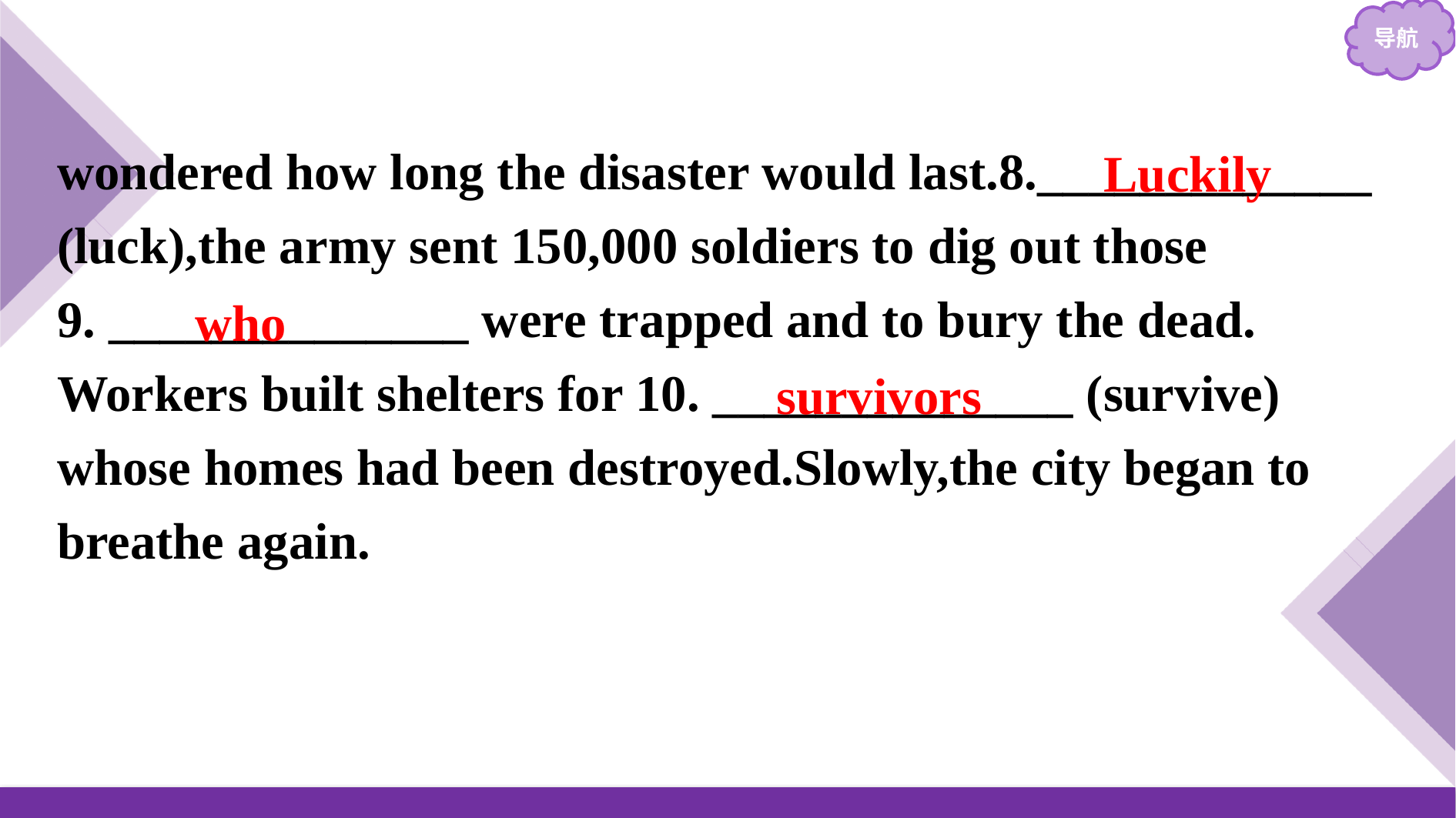

wondered how long the disaster would last.8._____________ (luck),the army sent 150,000 soldiers to dig out those
9. ______________ were trapped and to bury the dead. Workers built shelters for 10. ______________ (survive) whose homes had been destroyed.Slowly,the city began to breathe again.
Luckily
who
survivors